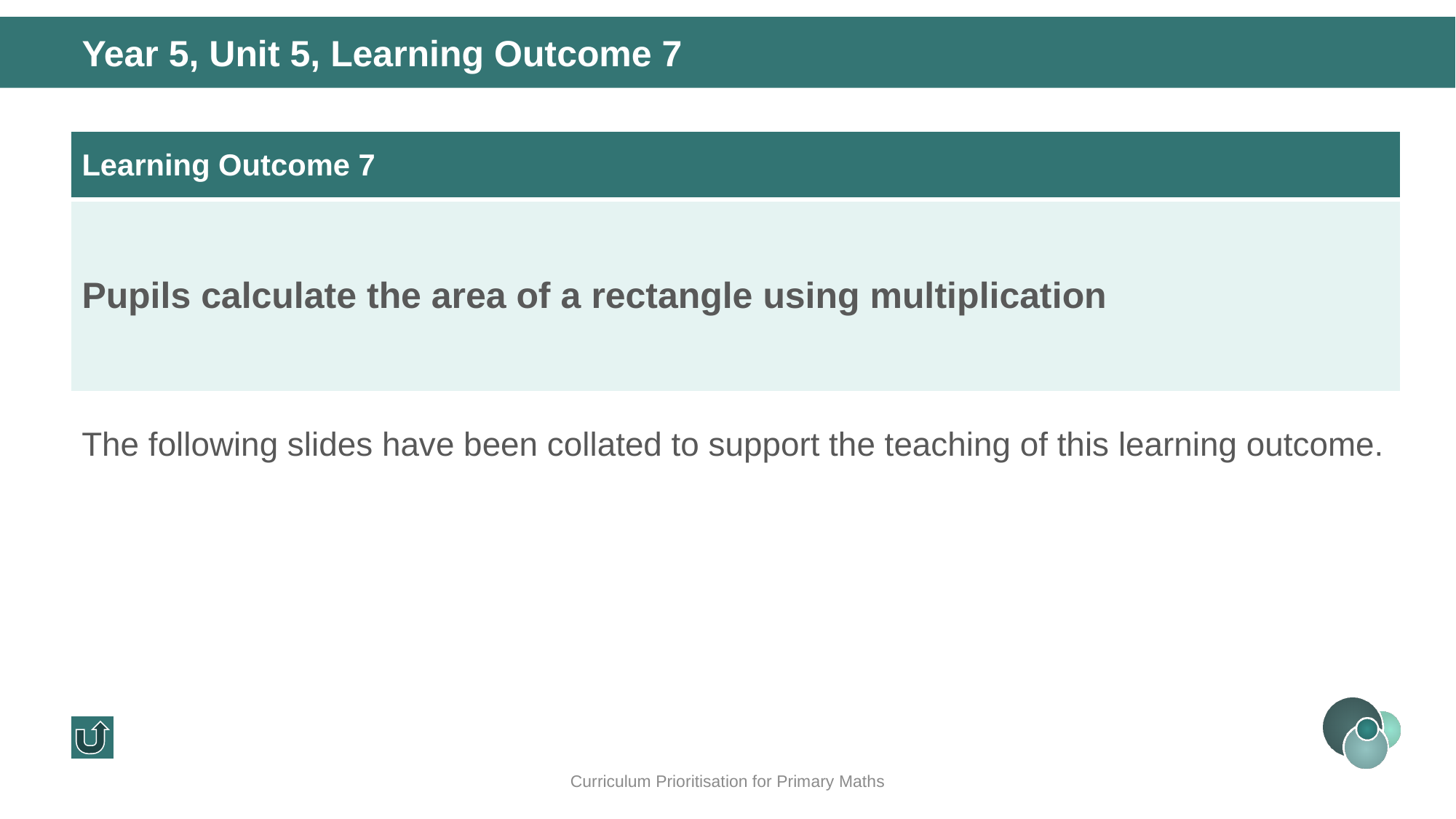

Year 5, Unit 5, Learning Outcome 7
| Learning Outcome 7 |
| --- |
| Pupils calculate the area of a rectangle using multiplication |
The following slides have been collated to support the teaching of this learning outcome.

Curriculum Prioritisation for Primary Maths